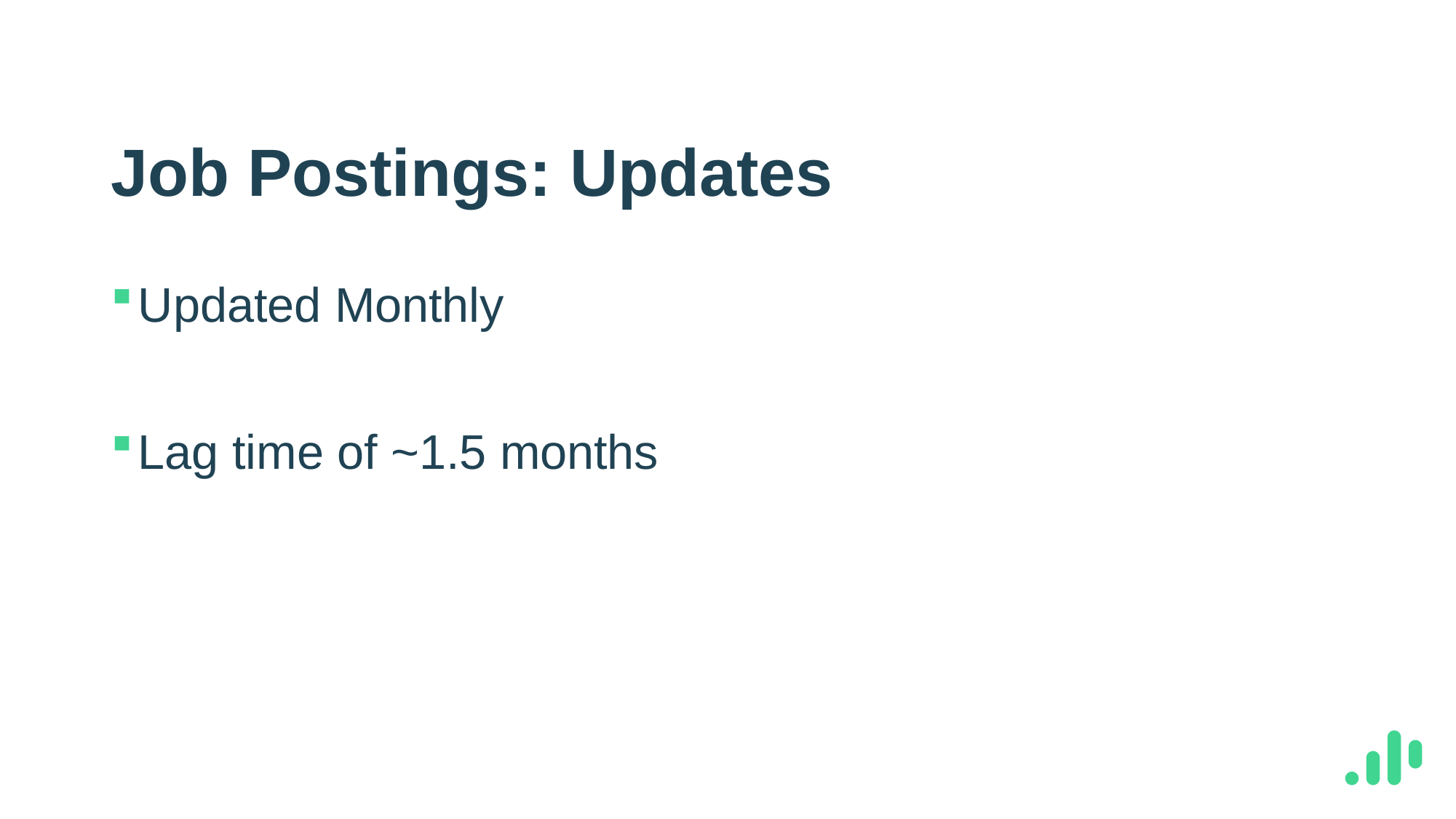

# Job Postings: Updates
Updated Monthly

Lag time of ~1.5 months